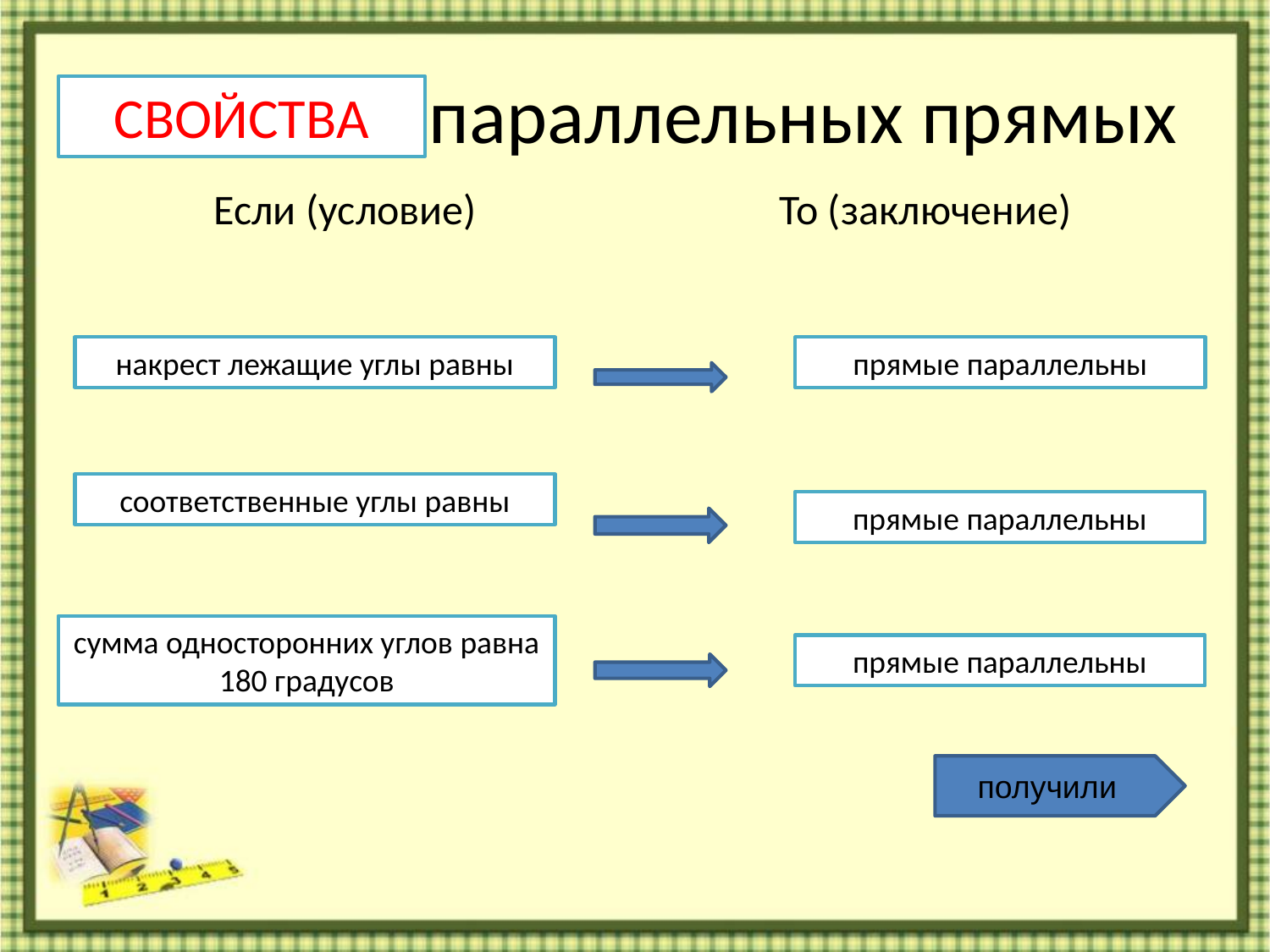

# Признаки параллельных прямых
СВОЙСТВА
Если (условие)
То (заключение)
накрест лежащие углы равны
прямые параллельны

соответственные углы равны
прямые параллельны

сумма односторонних углов равна
180 градусов
прямые параллельны

получили